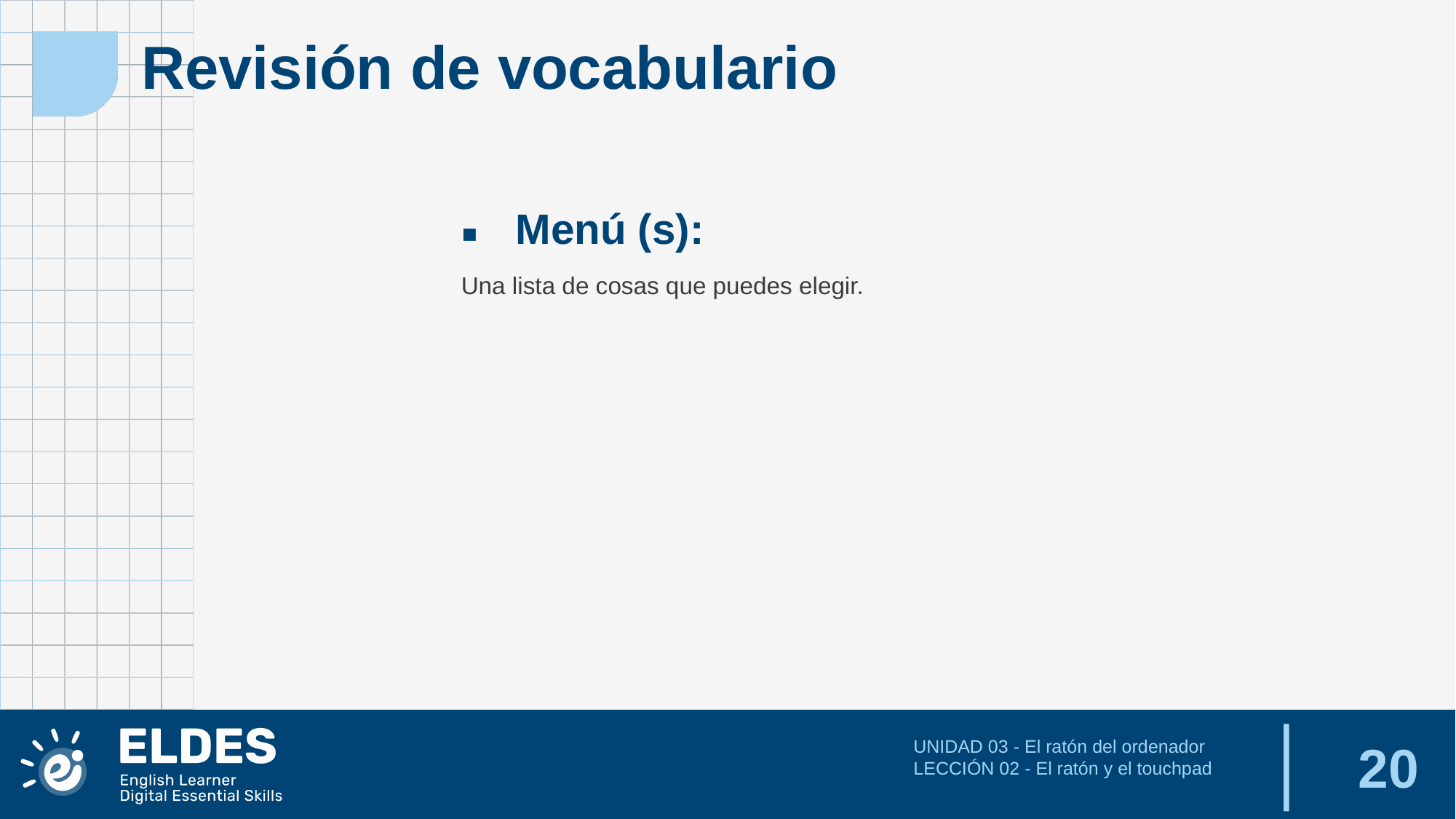

Revisión de vocabulario
Menú (s):
Una lista de cosas que puedes elegir.
20

UNIDAD 03 - El ratón del ordenador
LECCIÓN 02 - El ratón y el touchpad